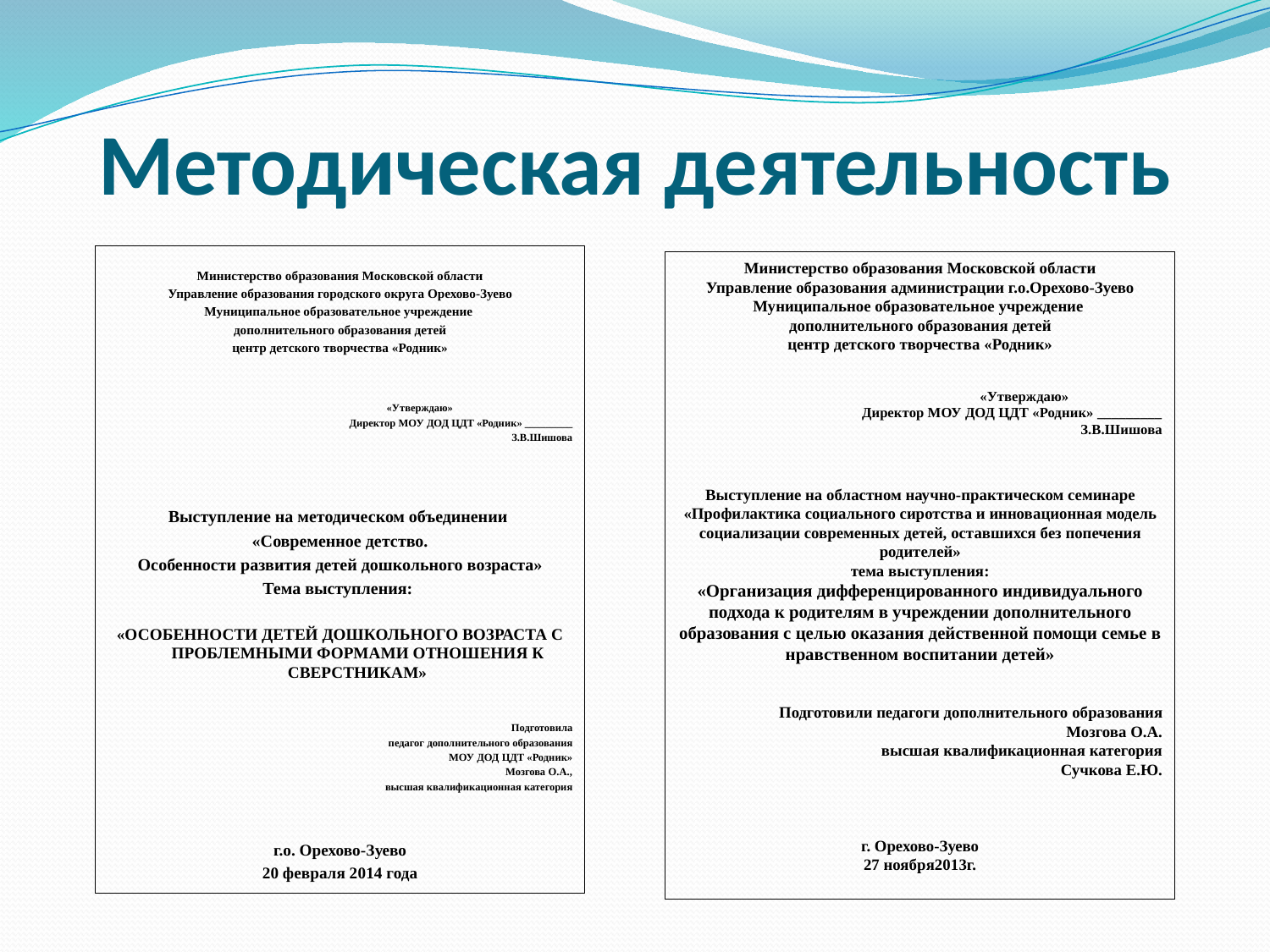

# Методическая деятельность

Министерство образования Московской области
Управление образования городского округа Орехово-Зуево
Муниципальное образовательное учреждение
дополнительного образования детей
центр детского творчества «Родник»

                                                               «Утверждаю»
                     Директор МОУ ДОД ЦДТ «Родник» _________
                                                                                         З.В.Шишова

Выступление на методическом объединении
«Современное детство.
Особенности развития детей дошкольного возраста»
Тема выступления:

«ОСОБЕННОСТИ ДЕТЕЙ ДОШКОЛЬНОГО ВОЗРАСТА С ПРОБЛЕМНЫМИ ФОРМАМИ ОТНОШЕНИЯ К СВЕРСТНИКАМ»

Подготовила
педагог дополнительного образования
МОУ ДОД ЦДТ «Родник»
Мозгова О.А.,
высшая квалификационная категория

г.о. Орехово-Зуево
20 февраля 2014 года

Министерство образования Московской области
Управление образования администрации г.о.Орехово-Зуево
Муниципальное образовательное учреждение
дополнительного образования детей
центр детского творчества «Родник»

                                                               «Утверждаю»
                     Директор МОУ ДОД ЦДТ «Родник» _________
                                                                                         З.В.Шишова

Выступление на областном научно-практическом семинаре
«Профилактика социального сиротства и инновационная модель социализации современных детей, оставшихся без попечения родителей»
тема выступления:
«Организация дифференцированного индивидуального подхода к родителям в учреждении дополнительного образования с целью оказания действенной помощи семье в нравственном воспитании детей»

Подготовили педагоги дополнительного образования
Мозгова О.А.
высшая квалификационная категория
Сучкова Е.Ю.

г. Орехово-Зуево
27 ноября2013г.